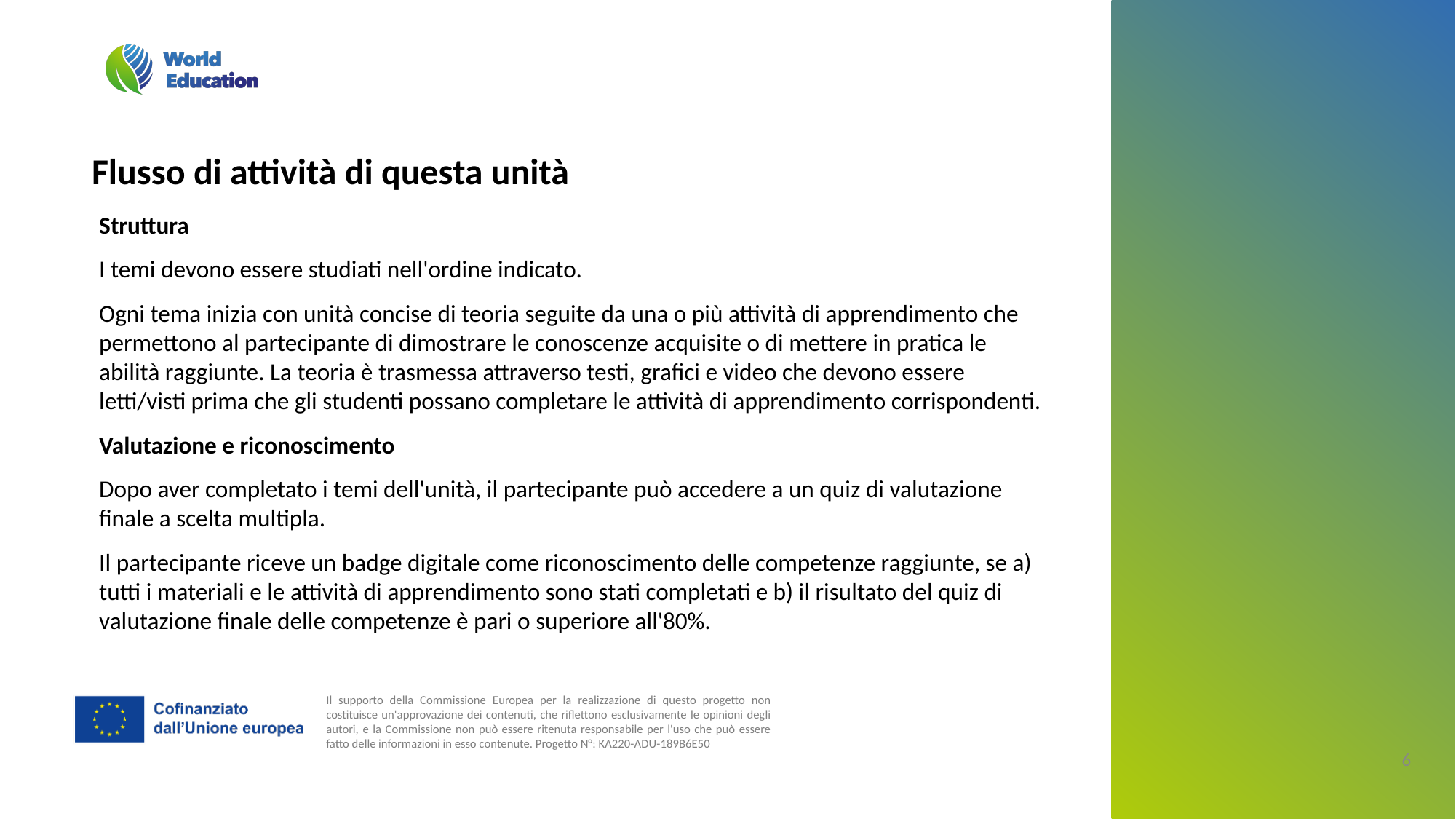

# Flusso di attività di questa unità
Struttura
I temi devono essere studiati nell'ordine indicato.
Ogni tema inizia con unità concise di teoria seguite da una o più attività di apprendimento che permettono al partecipante di dimostrare le conoscenze acquisite o di mettere in pratica le abilità raggiunte. La teoria è trasmessa attraverso testi, grafici e video che devono essere letti/visti prima che gli studenti possano completare le attività di apprendimento corrispondenti.
Valutazione e riconoscimento
Dopo aver completato i temi dell'unità, il partecipante può accedere a un quiz di valutazione finale a scelta multipla.
Il partecipante riceve un badge digitale come riconoscimento delle competenze raggiunte, se a) tutti i materiali e le attività di apprendimento sono stati completati e b) il risultato del quiz di valutazione finale delle competenze è pari o superiore all'80%.

6